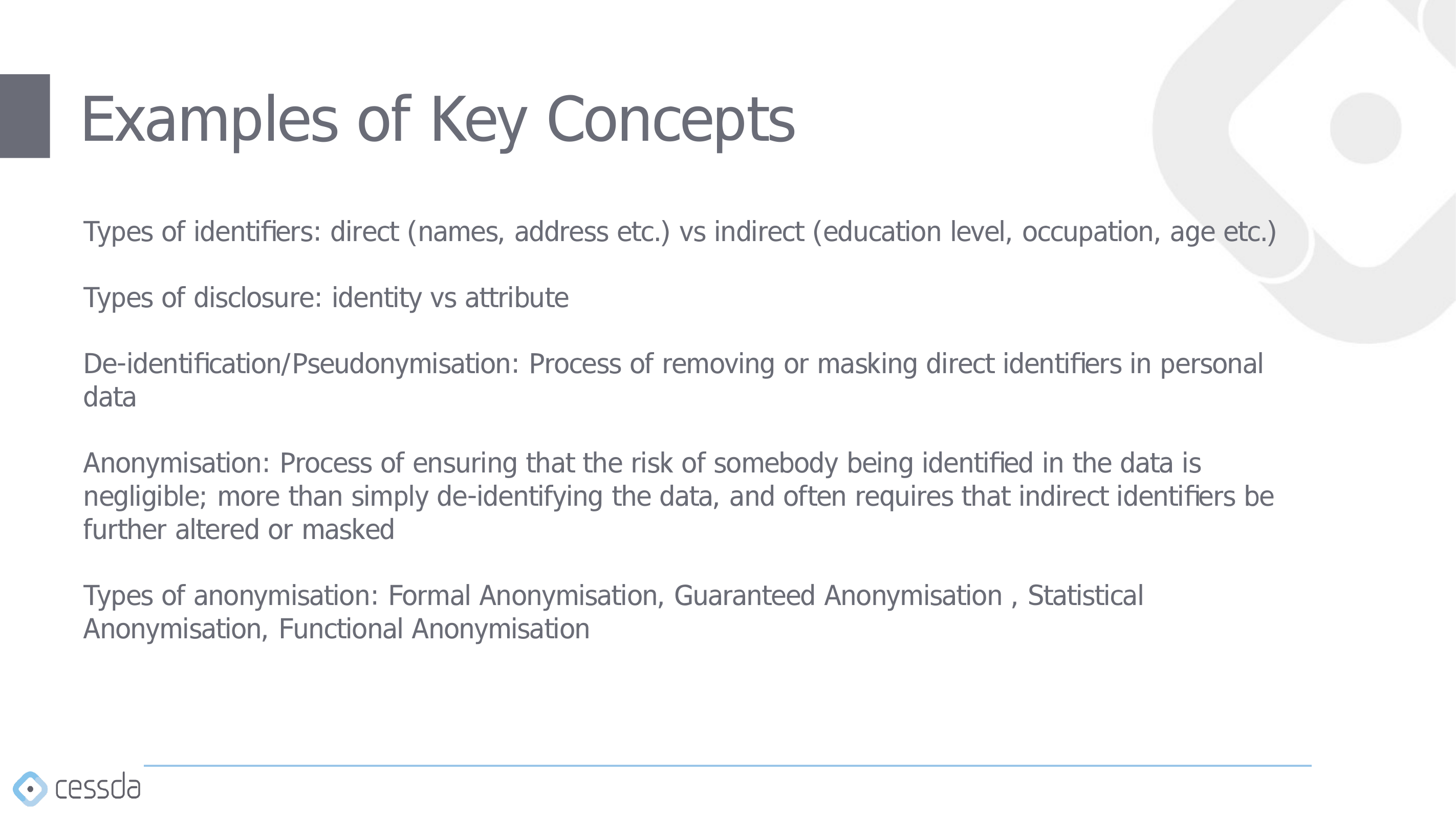

# Examples of Key Concepts
Types of identifiers: direct (names, address etc.) vs indirect (education level, occupation, age etc.)

Types of disclosure: identity vs attribute

De-identification/Pseudonymisation: Process of removing or masking direct identifiers in personal data

Anonymisation: Process of ensuring that the risk of somebody being identified in the data is negligible; more than simply de-identifying the data, and often requires that indirect identifiers be further altered or masked

Types of anonymisation: Formal Anonymisation, Guaranteed Anonymisation , Statistical Anonymisation, Functional Anonymisation